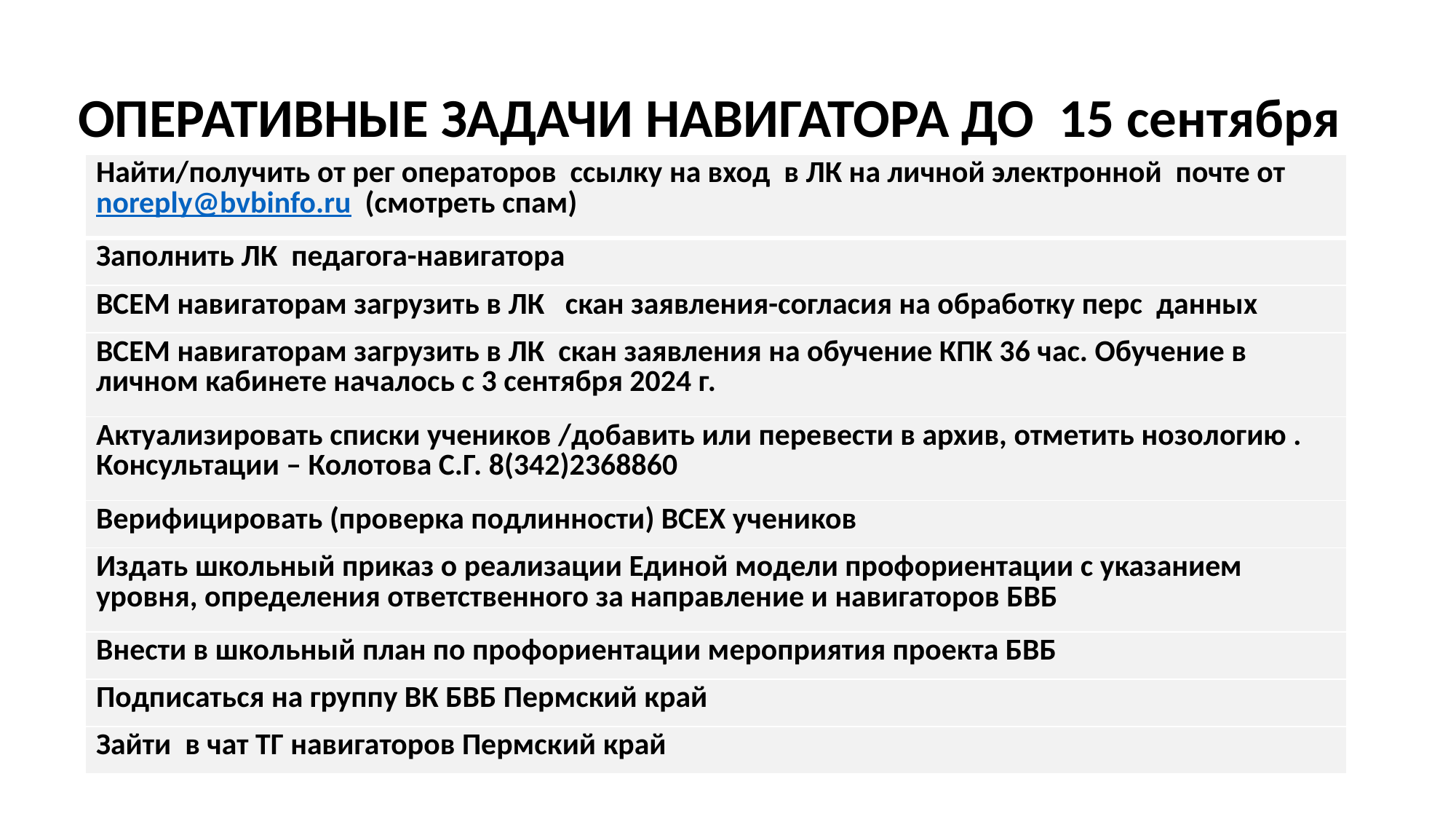

ОПЕРАТИВНЫЕ ЗАДАЧИ НАВИГАТОРА ДО  15 сентября
| Найти/получить от рег операторов ссылку на вход в ЛК на личной электронной почте от noreply@bvbinfo.ru (смотреть спам) |
| --- |
| Заполнить ЛК педагога-навигатора |
| ВСЕМ навигаторам загрузить в ЛК скан заявления-согласия на обработку перс данных |
| ВСЕМ навигаторам загрузить в ЛК скан заявления на обучение КПК 36 час. Обучение в личном кабинете началось с 3 сентября 2024 г. |
| Актуализировать списки учеников /добавить или перевести в архив, отметить нозологию . Консультации – Колотова С.Г. 8(342)2368860 |
| Верифицировать (проверка подлинности) ВСЕХ учеников |
| Издать школьный приказ о реализации Единой модели профориентации с указанием уровня, определения ответственного за направление и навигаторов БВБ |
| Внести в школьный план по профориентации мероприятия проекта БВБ |
| Подписаться на группу ВК БВБ Пермский край |
| Зайти в чат ТГ навигаторов Пермский край |